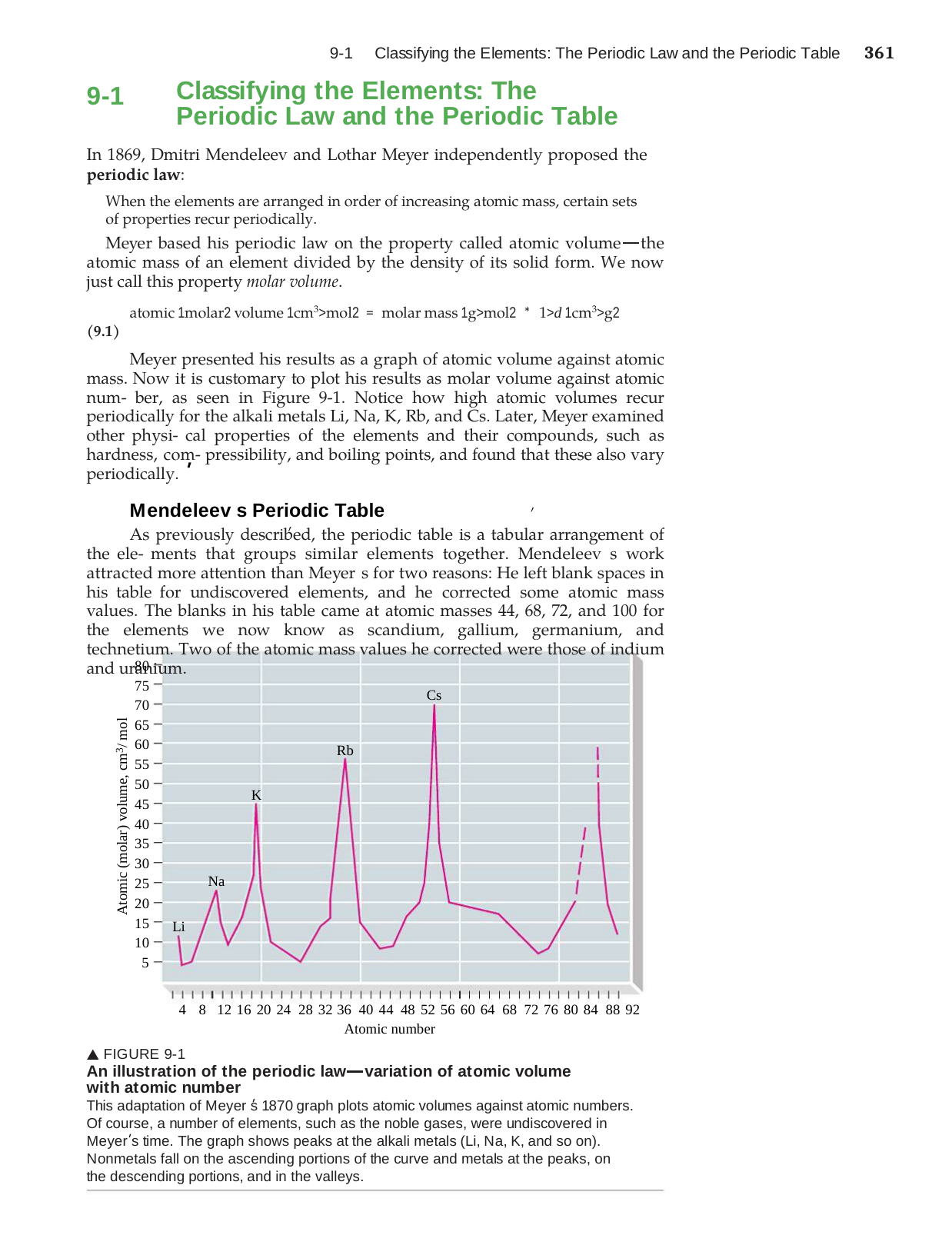

9-1	Classifying the Elements: The Periodic Law and the Periodic Table	361
9-1
Classifying the Elements: The Periodic Law and the Periodic Table
In 1869, Dmitri Mendeleev and Lothar Meyer independently proposed the
periodic law:
When the elements are arranged in order of increasing atomic mass, certain sets of properties recur periodically.
Meyer based his periodic law on the property called atomic volume    the atomic mass of an element divided by the density of its solid form. We now just call this property molar volume.
atomic 1molar2 volume 1cm3>mol2  =  molar mass 1g>mol2  *  1>d 1cm3>g2    (9.1)
Meyer presented his results as a graph of atomic volume against atomic mass. Now it is customary to plot his results as molar volume against atomic num- ber, as seen in Figure 9-1. Notice how high atomic volumes recur periodically for the alkali metals Li, Na, K, Rb, and Cs. Later, Meyer examined other physi- cal properties of the elements and their compounds, such as hardness, com- pressibility, and boiling points, and found that these also vary periodically.
Mendeleev s Periodic Table
As previously described, the periodic table is a tabular arrangement of the ele- ments that groups similar elements together. Mendeleev s work attracted more attention than Meyer s for two reasons: He left blank spaces in his table for undiscovered elements, and he corrected some atomic mass values. The blanks in his table came at atomic masses 44, 68, 72, and 100 for the elements we now know as scandium, gallium, germanium, and technetium. Two of the atomic mass values he corrected were those of indium and uranium.

80
75
70
65
60
55
Cs
Atomic (molar) volume, cm3/ mol
Rb
50
45
40
35
30
25
20
15
10
5
K
Na
Li
4   8   12 16 20 24  28 32 36  40 44  48 52 56 60 64  68  72 76 80 84  88 92
Atomic number
 FIGURE 9-1
An illustration of the periodic law	variation of atomic volume with atomic number
This adaptation of Meyer s 1870 graph plots atomic volumes against atomic numbers. Of course, a number of elements, such as the noble gases, were undiscovered in Meyer s time. The graph shows peaks at the alkali metals (Li, Na, K, and so on).
Nonmetals fall on the ascending portions of the curve and metals at the peaks, on the descending portions, and in the valleys.